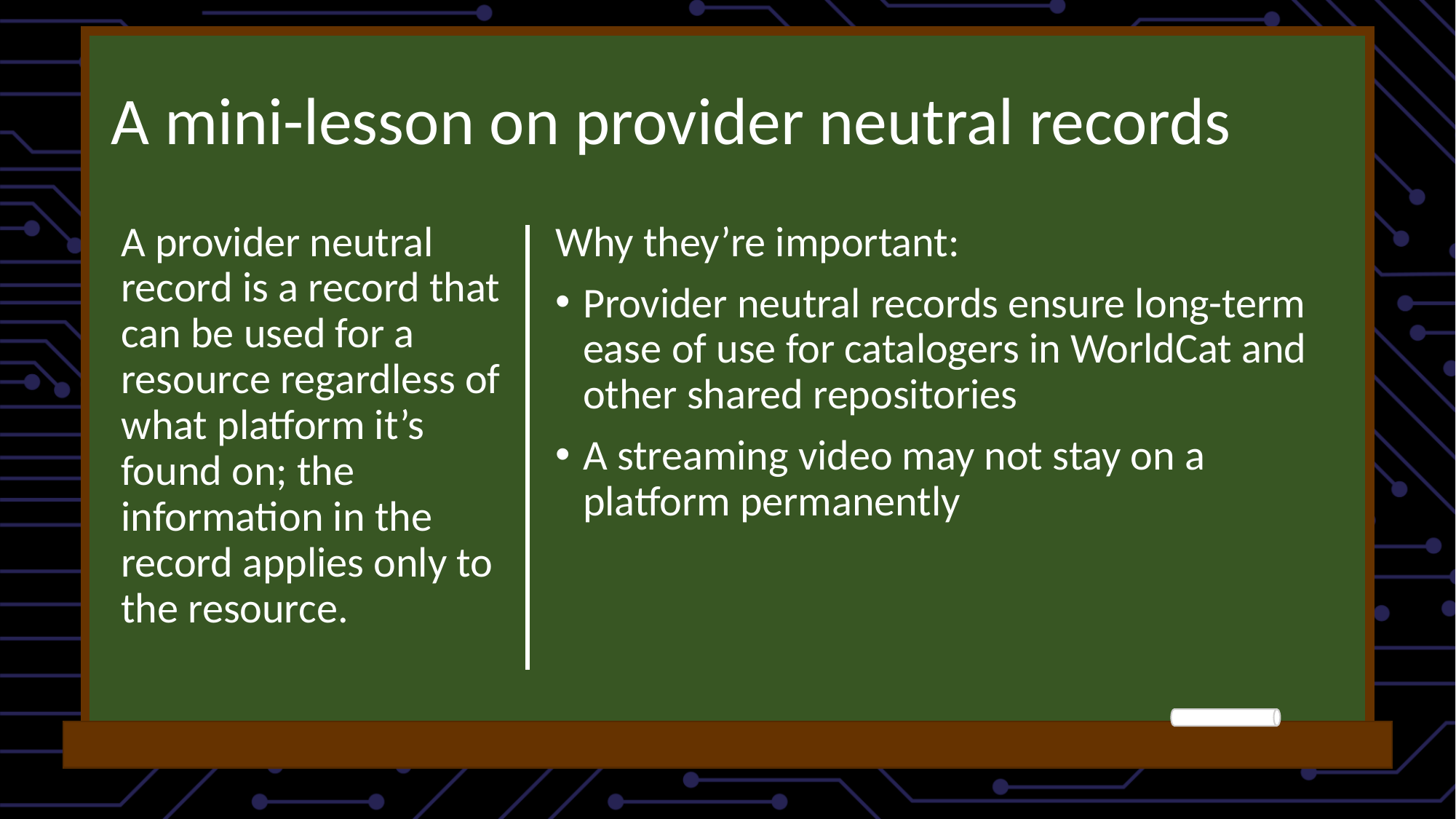

# A mini-lesson on provider neutral records
A provider neutral record is a record that can be used for a resource regardless of what platform it’s found on; the information in the record applies only to the resource.
Why they’re important:
Provider neutral records ensure long-term ease of use for catalogers in WorldCat and other shared repositories
A streaming video may not stay on a platform permanently